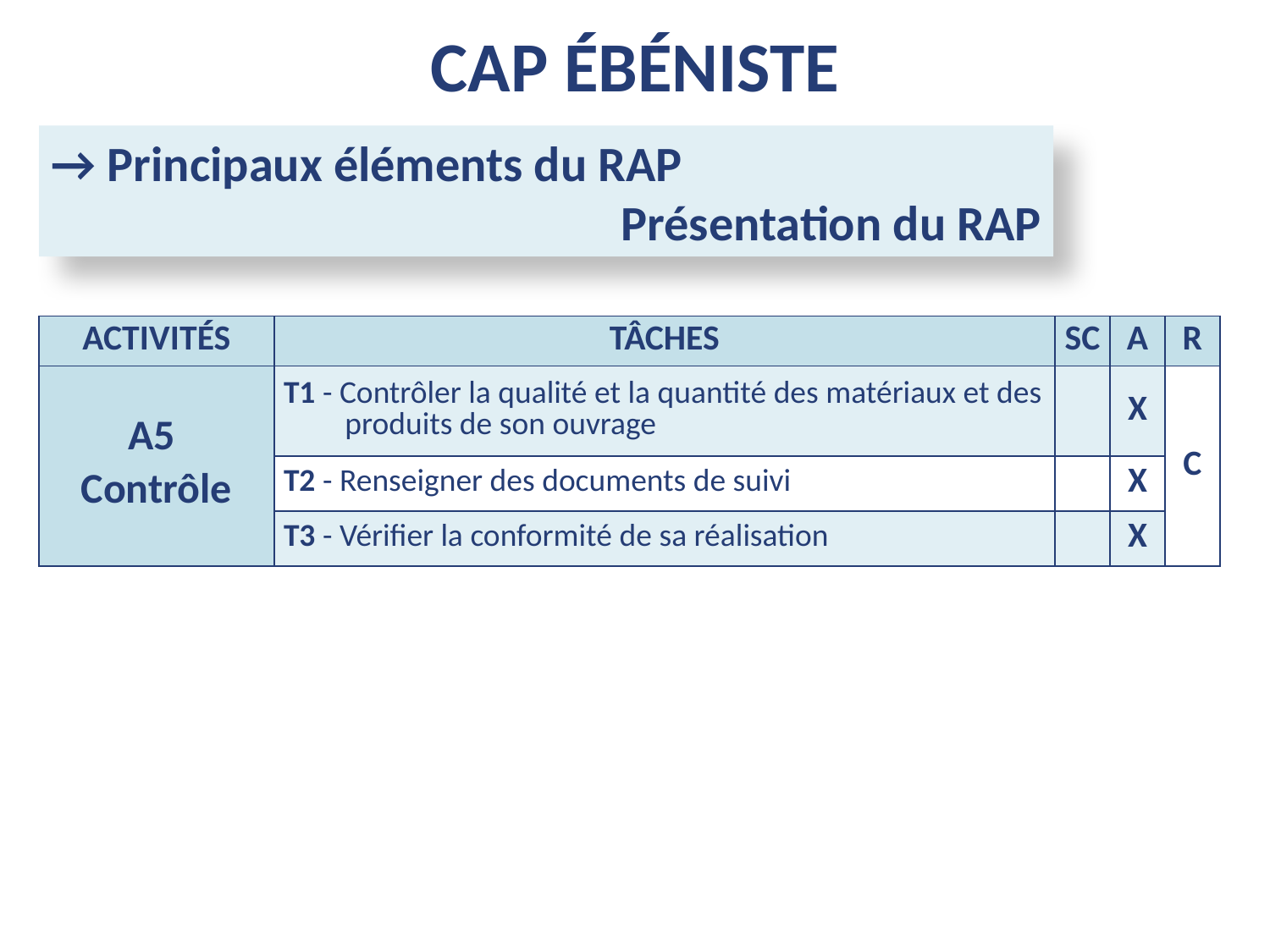

CAP ébéniste
→ Principaux éléments du RAP
                     Présentation du RAP
| ACTIVITÉS | TÂCHES | SC | A | R |
| --- | --- | --- | --- | --- |
| A5 Contrôle | T1 - Contrôler la qualité et la quantité des matériaux et des produits de son ouvrage |  | X | C |
|  | T2 - Renseigner des documents de suivi |  | X |  |
|  | T3 - Vérifier la conformité de sa réalisation |  | X |  |